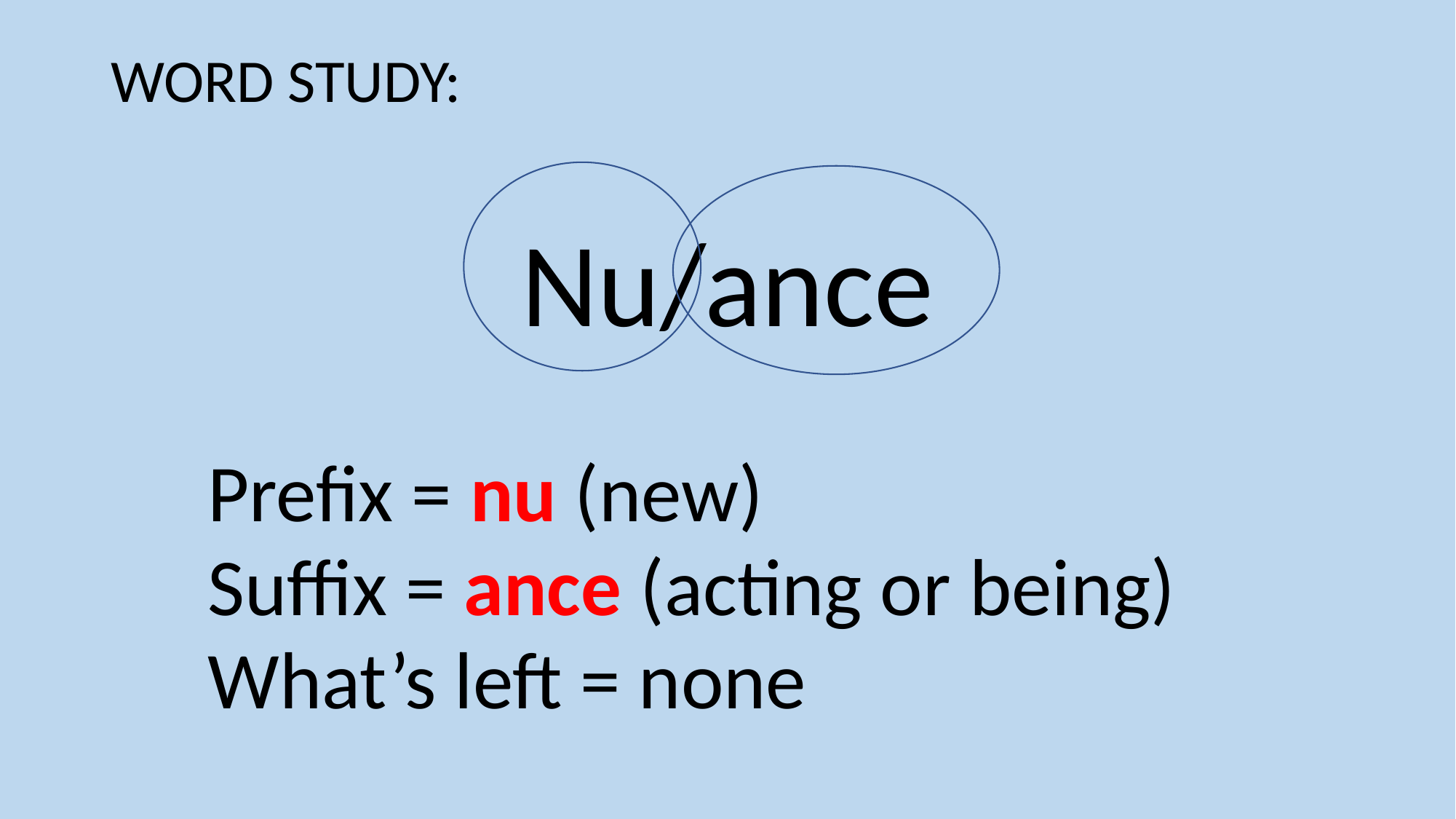

# WORD STUDY:

Nu/ance

Prefix = nu (new)
Suffix = ance (acting or being)
What’s left = none